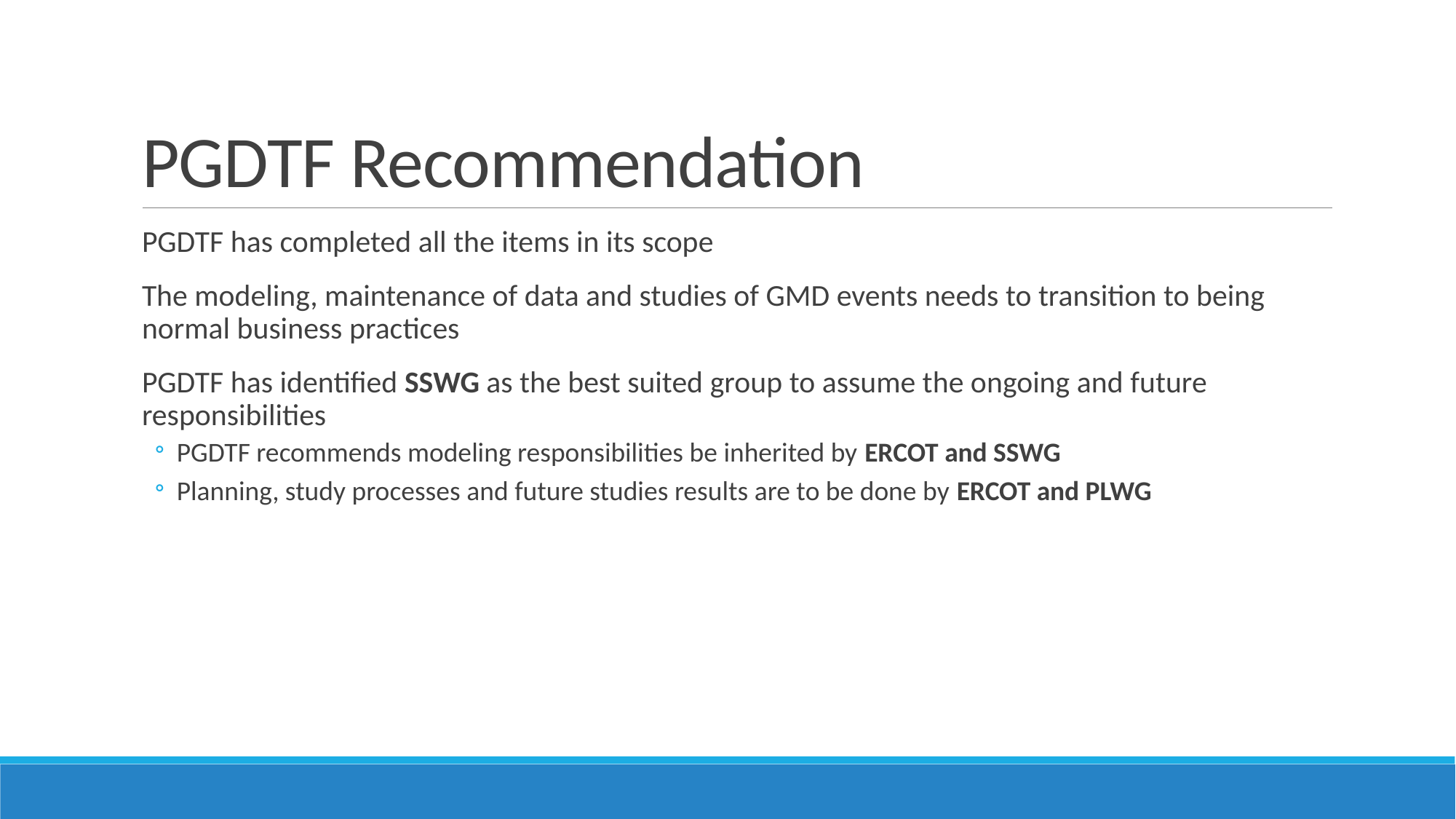

# PGDTF Recommendation
PGDTF has completed all the items in its scope
The modeling, maintenance of data and studies of GMD events needs to transition to being normal business practices
PGDTF has identified SSWG as the best suited group to assume the ongoing and future responsibilities
PGDTF recommends modeling responsibilities be inherited by ERCOT and SSWG
Planning, study processes and future studies results are to be done by ERCOT and PLWG